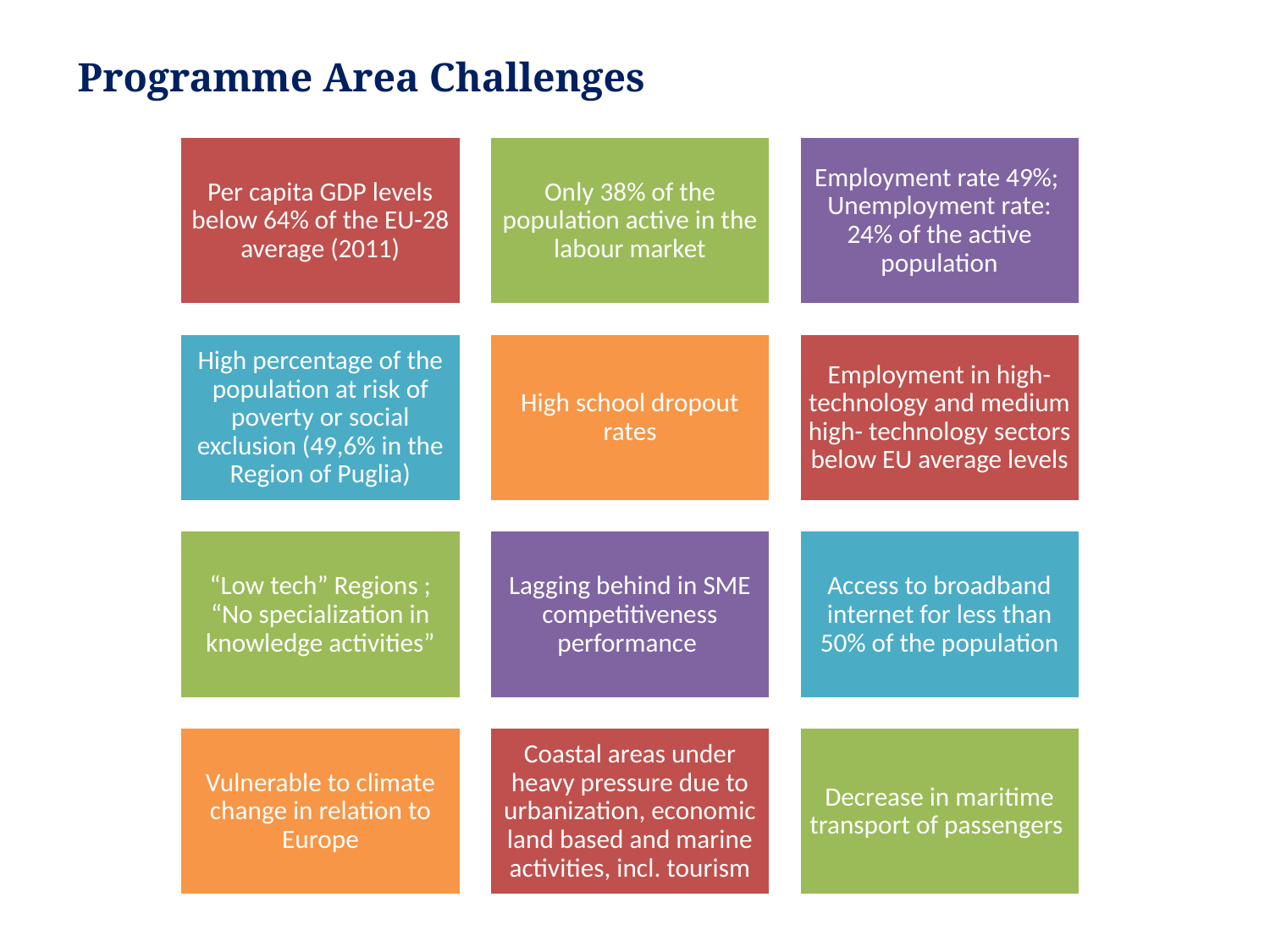

# Programme Area Challenges
Per capita GDP levels below 64% of the EU-28 average (2011)
Only 38% of the population active in the labour market
Employment rate 49%;  Unemployment rate: 24% of the active population
High percentage of the population at risk of poverty or social exclusion (49,6% in the Region of Puglia)
High school dropout rates
Employment in high- technology and medium high- technology sectors below EU average levels
“Low tech” Regions ; “No specialization in knowledge activities”
Lagging behind in SME competitiveness performance
Access to broadband internet for less than 50% of the population
Vulnerable to climate change in relation to Europe
Coastal areas under heavy pressure due to urbanization, economic land based and marine activities, incl. tourism
Decrease in maritime transport of passengers